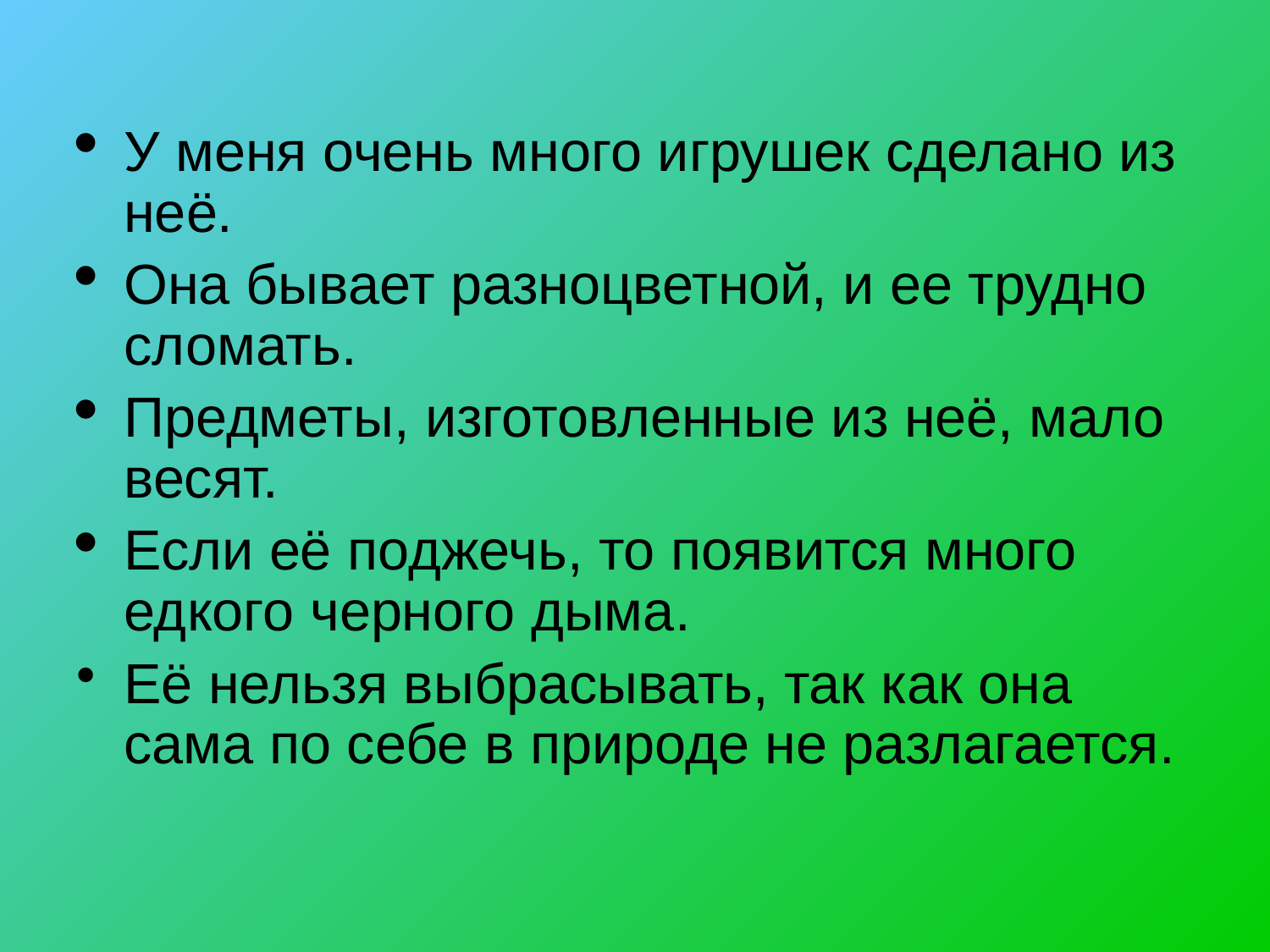

У меня очень много игрушек сделано из неё.
Она бывает разноцветной, и ее трудно сломать.
Предметы, изготовленные из неё, мало весят.
Если её поджечь, то появится много едкого черного дыма.
Её нельзя выбрасывать, так как она сама по себе в природе не разлагается.